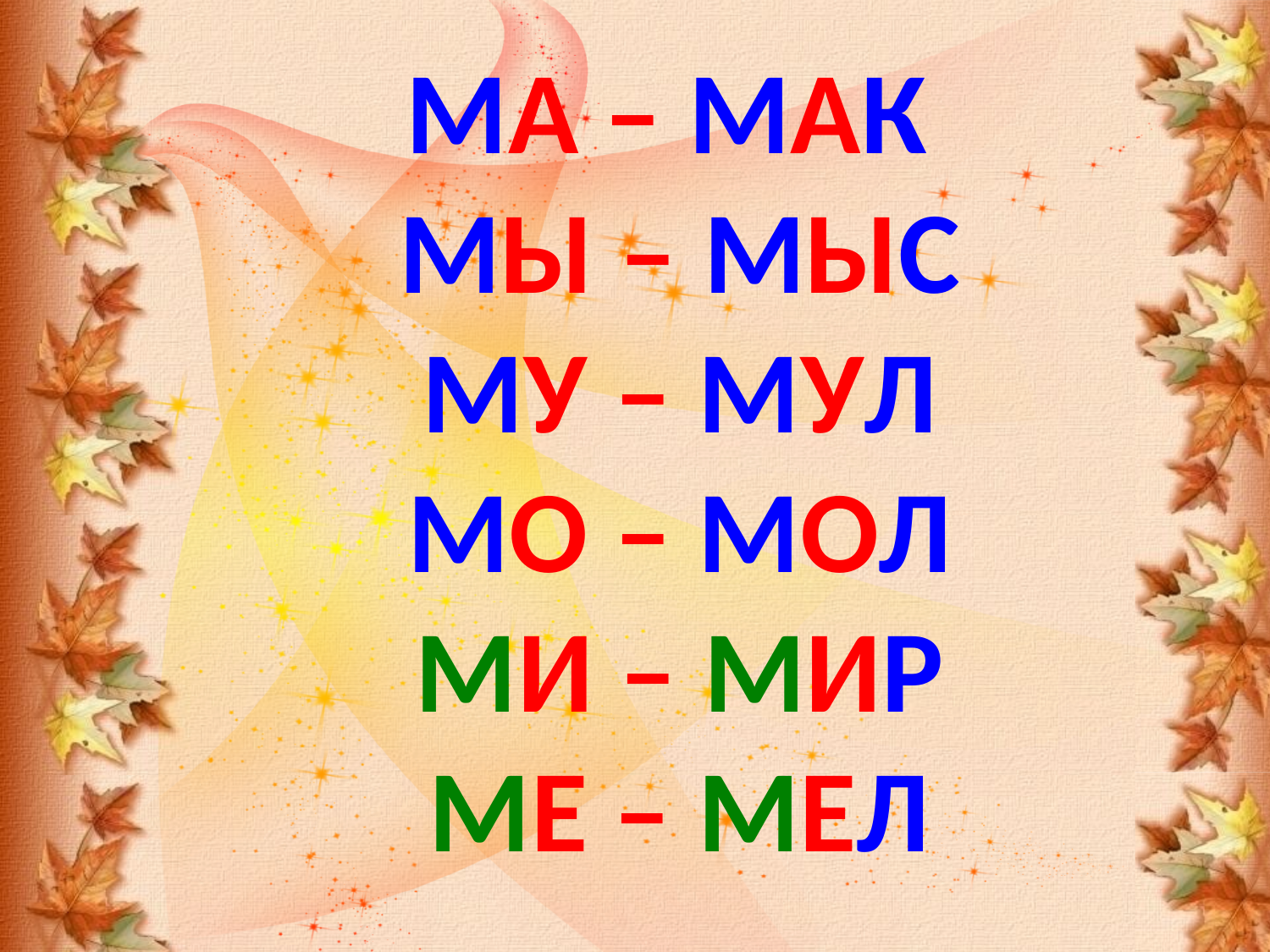

МА – МАК
МЫ – МЫС
МУ – МУЛ
МО – МОЛ
МИ – МИР
МЕ – МЕЛ